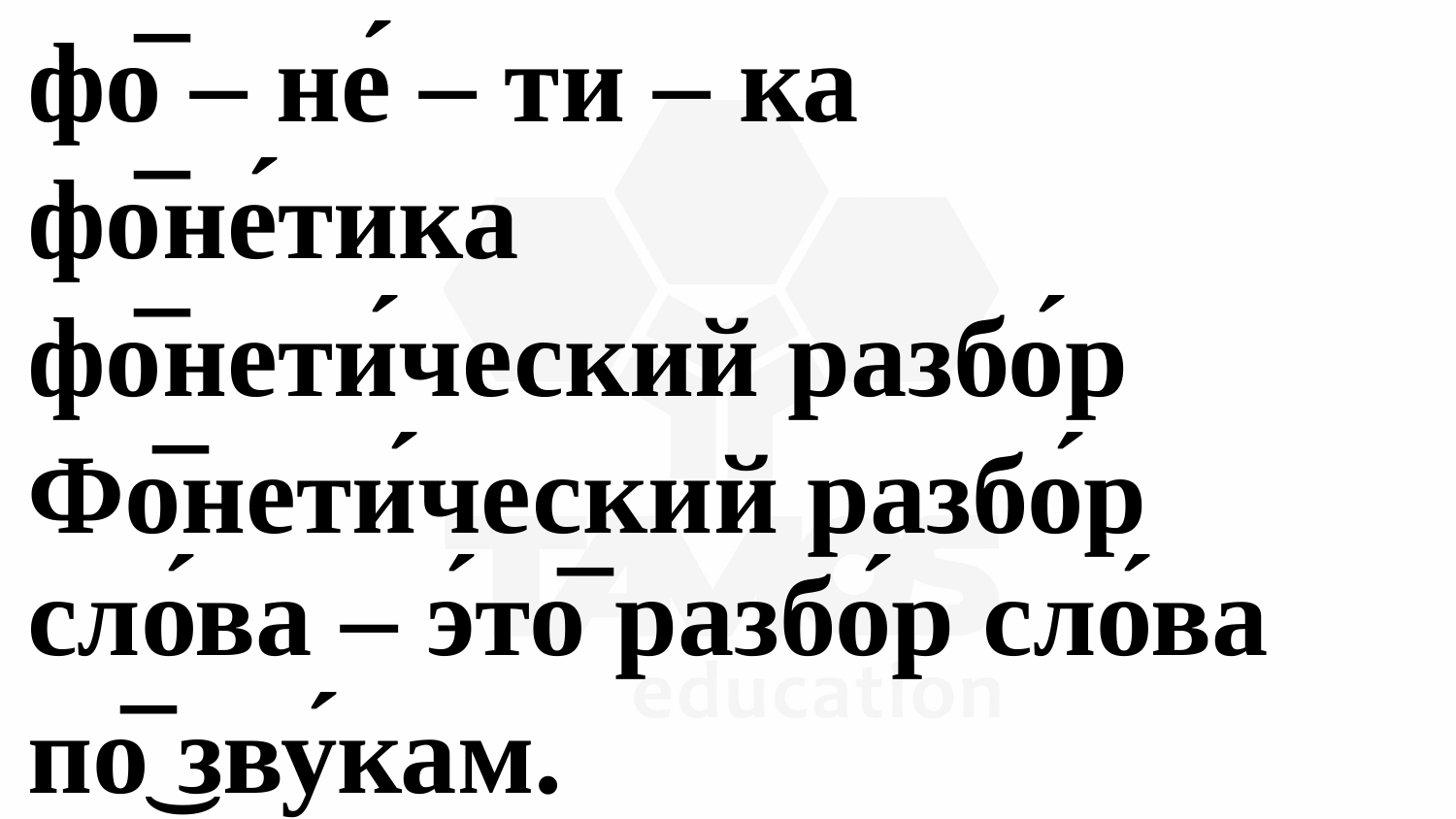

фо̅ – не́ – ти – ка
фо̅не́тика
фо̅нети́ческий разбо́р
Фо̅нети́ческий разбо́р сло́ва – э́то̅ разбо́р сло́ва
по̅͜ зву́кам.